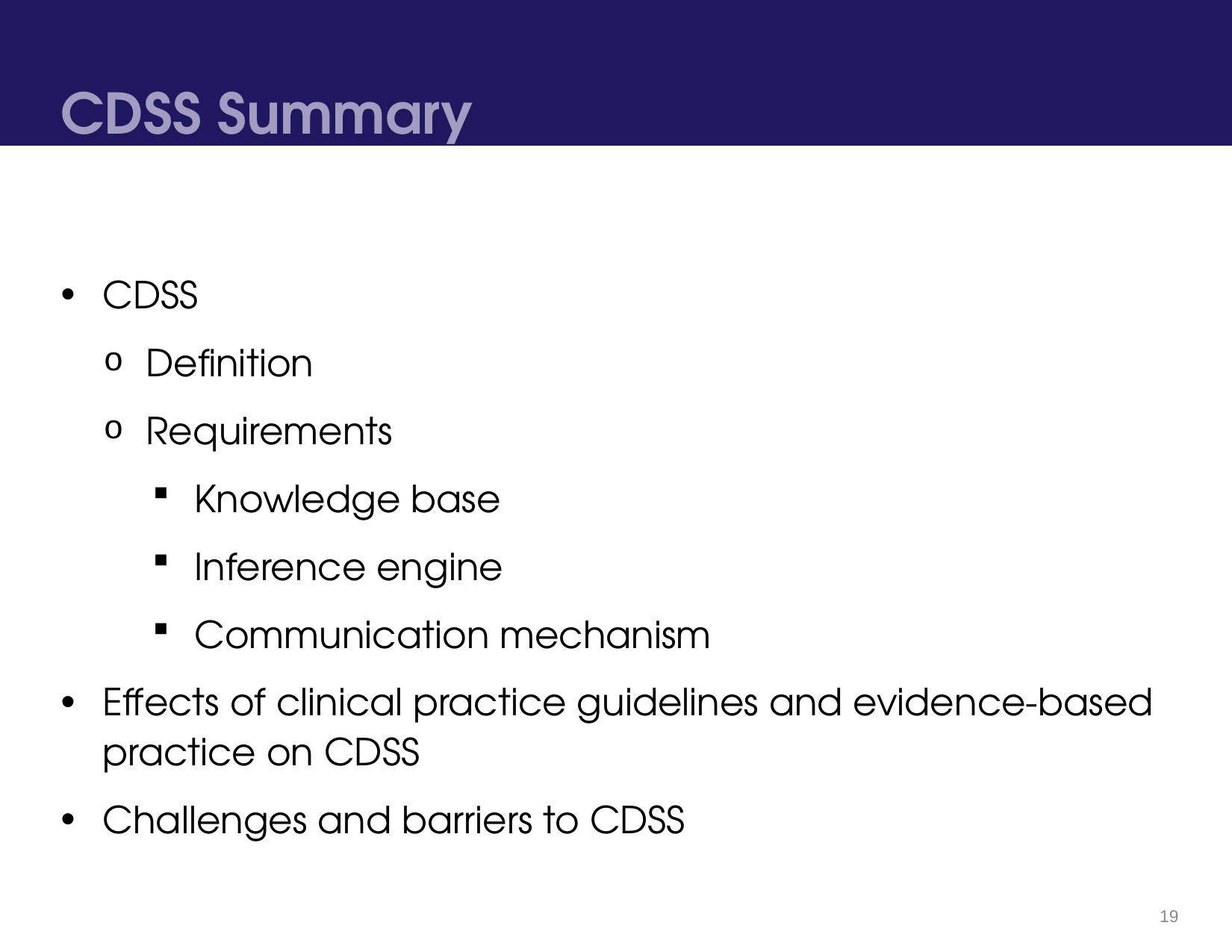

# CDSS Summary
CDSS
Definition
Requirements
Knowledge base
Inference engine
Communication mechanism
Effects of clinical practice guidelines and evidence-based practice on CDSS
Challenges and barriers to CDSS